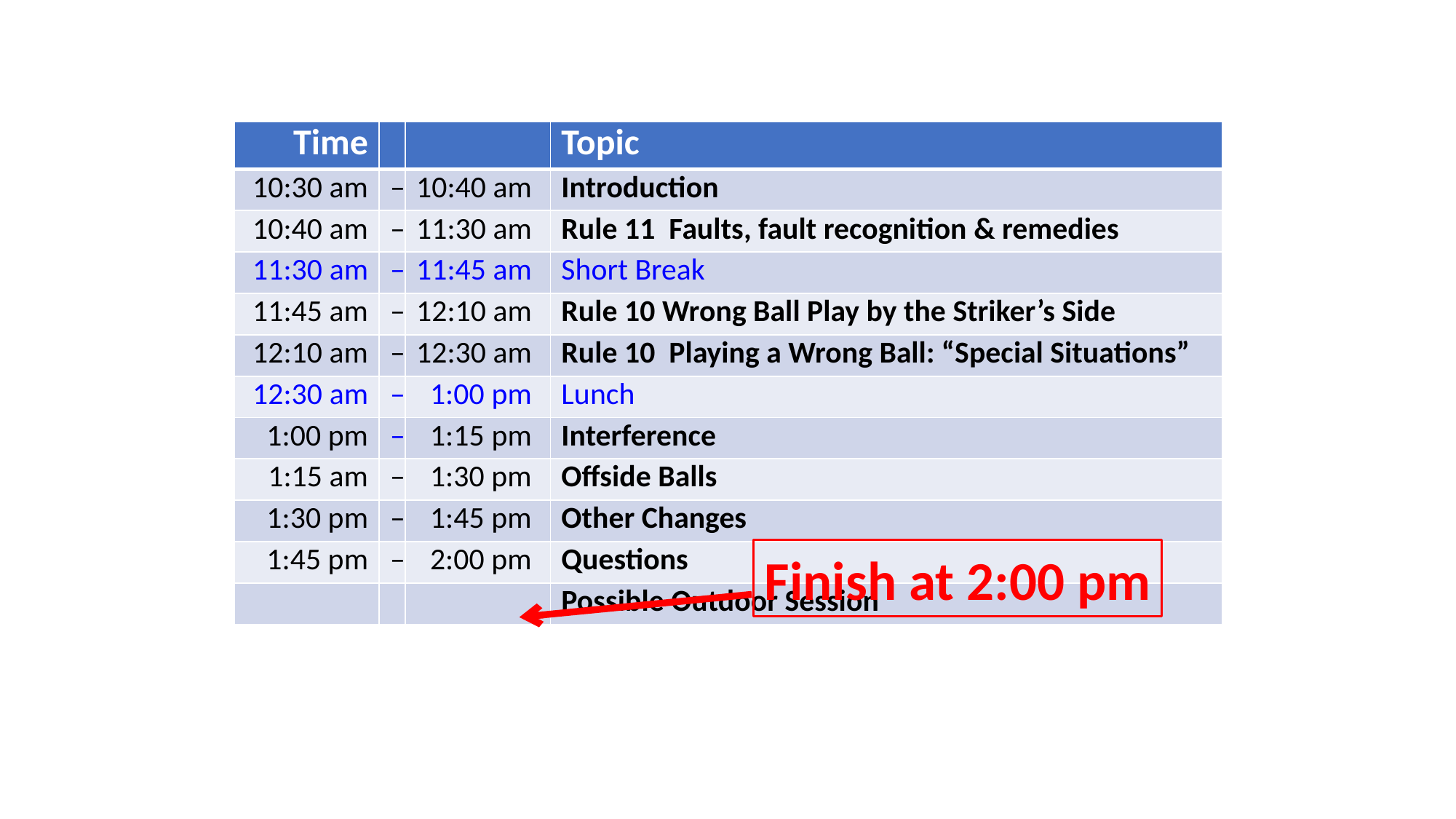

| Time |  |  | Topic |
| --- | --- | --- | --- |
| 10:30 am | – | 10:40 am | Introduction |
| 10:40 am | – | 11:30 am | Rule 11 Faults, fault recognition & remedies |
| 11:30 am | – | 11:45 am | Short Break |
| 11:45 am | – | 12:10 am | Rule 10 Wrong Ball Play by the Striker’s Side |
| 12:10 am | – | 12:30 am | Rule 10 Playing a Wrong Ball: “Special Situations” |
| 12:30 am | – | 1:00 pm | Lunch |
| 1:00 pm | – | 1:15 pm | Interference |
| 1:15 am | – | 1:30 pm | Offside Balls |
| 1:30 pm | – | 1:45 pm | Other Changes |
| 1:45 pm | – | 2:00 pm | Questions |
|  |  |  | Possible Outdoor Session |
Finish at 2:00 pm